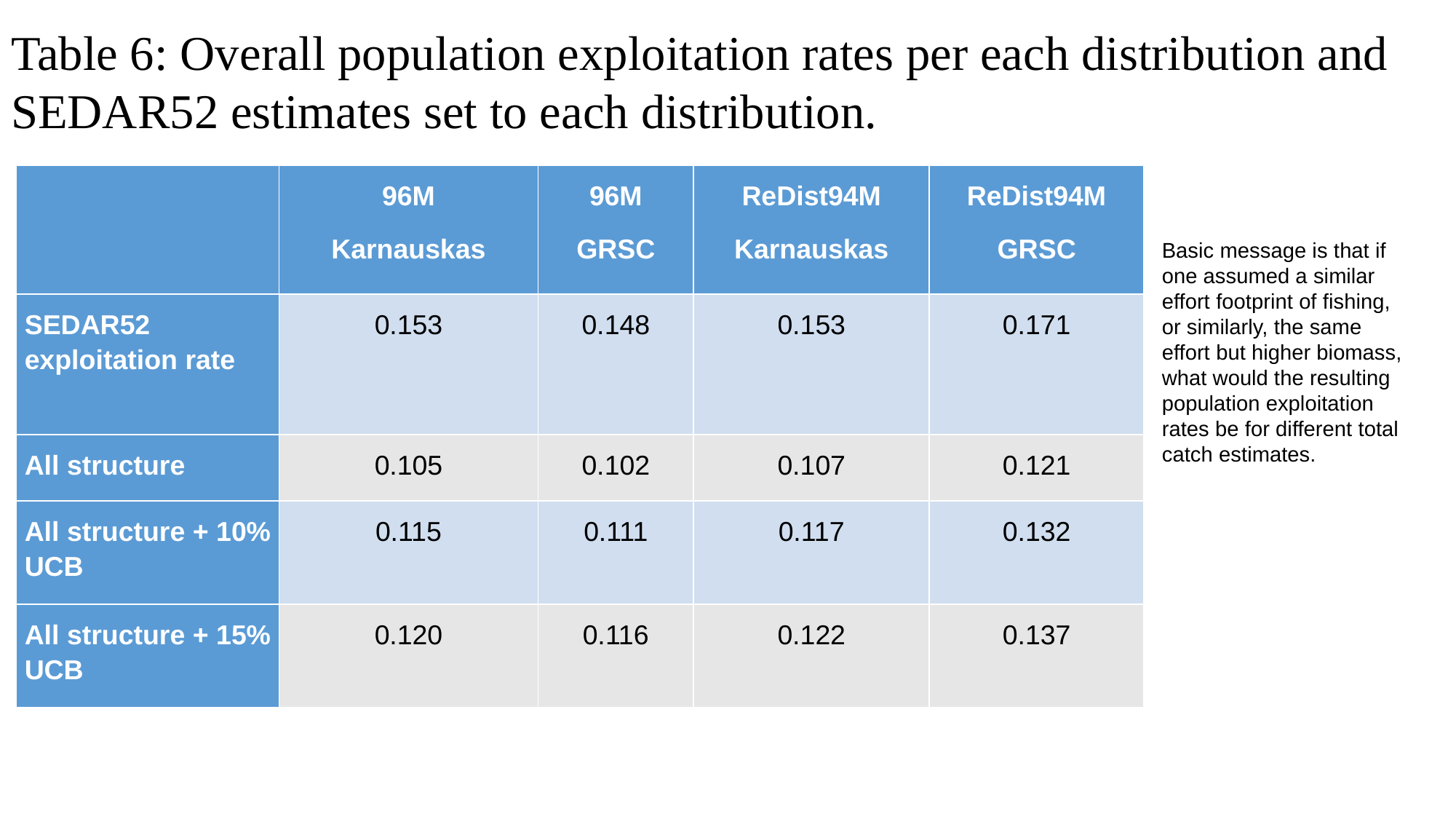

Table 6: Overall population exploitation rates per each distribution and SEDAR52 estimates set to each distribution.

|  | 96M Karnauskas | 96M GRSC | ReDist94M Karnauskas | ReDist94M GRSC |
| --- | --- | --- | --- | --- |
| SEDAR52 exploitation rate | 0.153 | 0.148 | 0.153 | 0.171 |
| All structure | 0.105 | 0.102 | 0.107 | 0.121 |
| All structure + 10% UCB | 0.115 | 0.111 | 0.117 | 0.132 |
| All structure + 15% UCB | 0.120 | 0.116 | 0.122 | 0.137 |
Basic message is that if one assumed a similar effort footprint of fishing, or similarly, the same effort but higher biomass, what would the resulting population exploitation rates be for different total catch estimates.